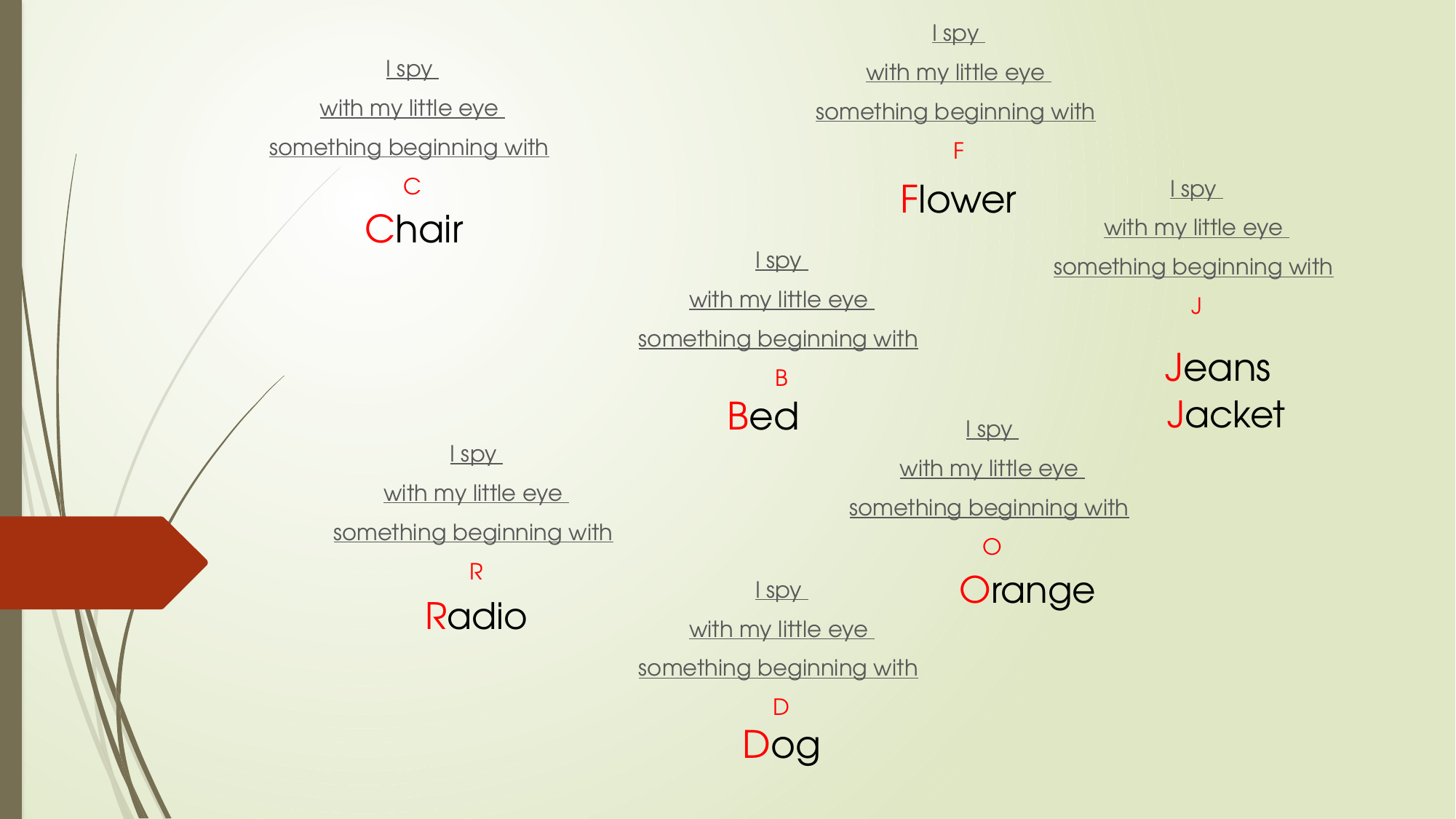

I spy
with my little eye
something beginning with
F
I spy
with my little eye
something beginning with
C

Flower
I spy
with my little eye
something beginning with
J

Chair

I spy
with my little eye
something beginning with
B

Jeans

Jacket

Bed

I spy
with my little eye
something beginning with
O
I spy
with my little eye
something beginning with
R

Orange

I spy
with my little eye
something beginning with
D

Radio

Dog